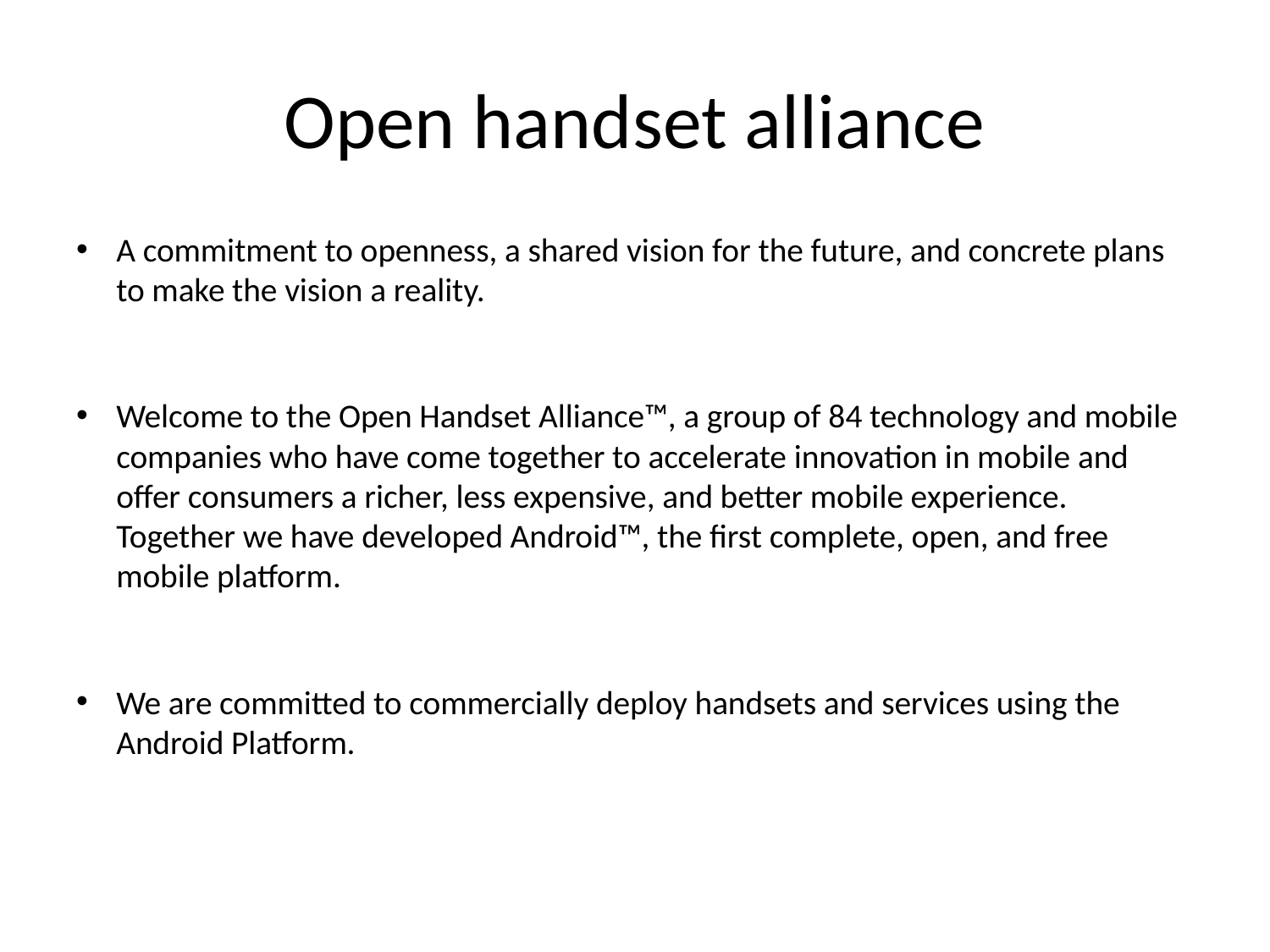

# Open handset alliance
A commitment to openness, a shared vision for the future, and concrete plans to make the vision a reality.
Welcome to the Open Handset Alliance™, a group of 84 technology and mobile companies who have come together to accelerate innovation in mobile and offer consumers a richer, less expensive, and better mobile experience. Together we have developed Android™, the first complete, open, and free mobile platform.
We are committed to commercially deploy handsets and services using the Android Platform.